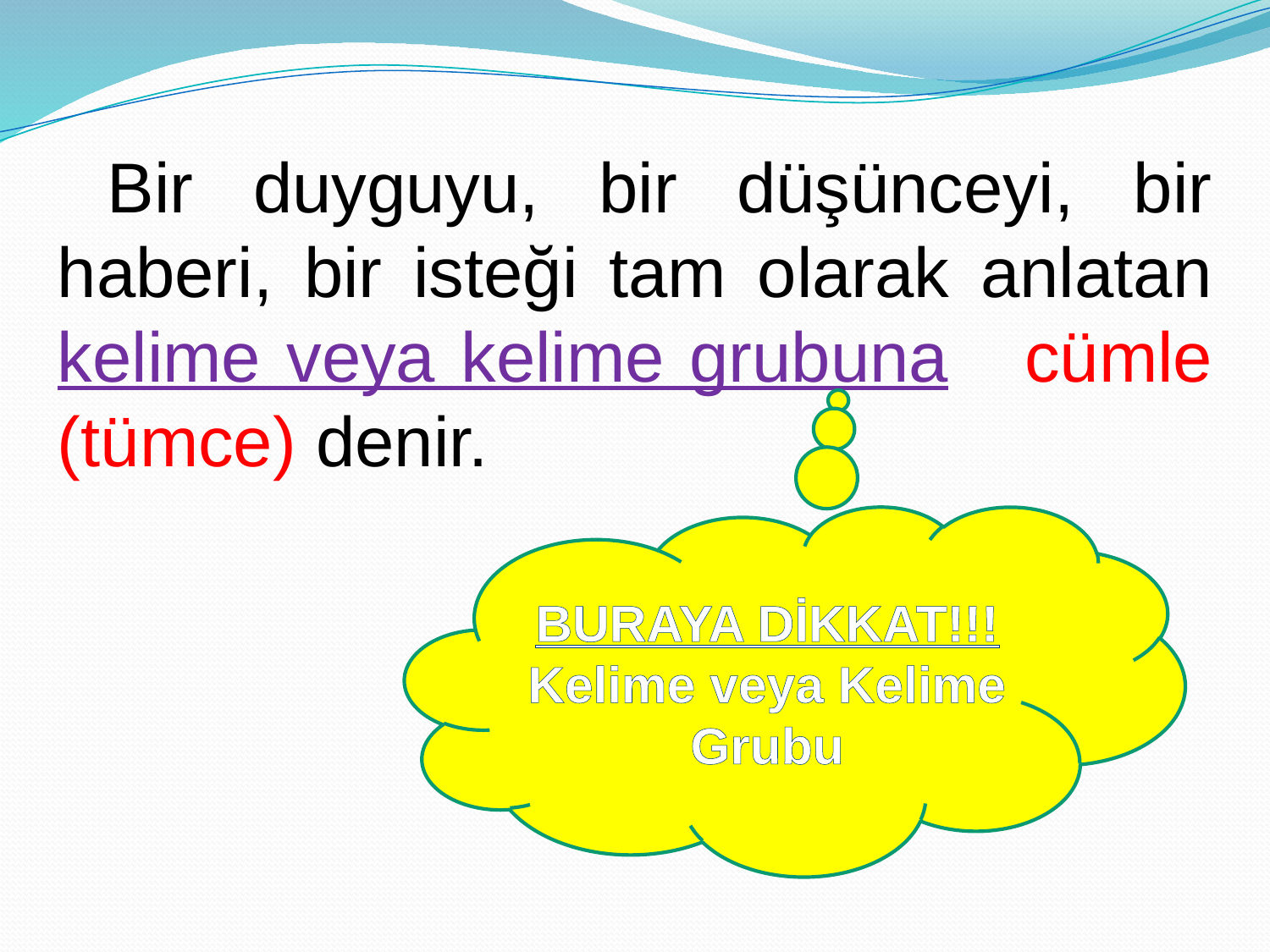

Bir duyguyu, bir düşünceyi, bir haberi, bir isteği tam olarak anlatan kelime veya kelime grubuna   cümle (tümce) denir.

BURAYA DİKKAT!!!
Kelime veya Kelime Grubu